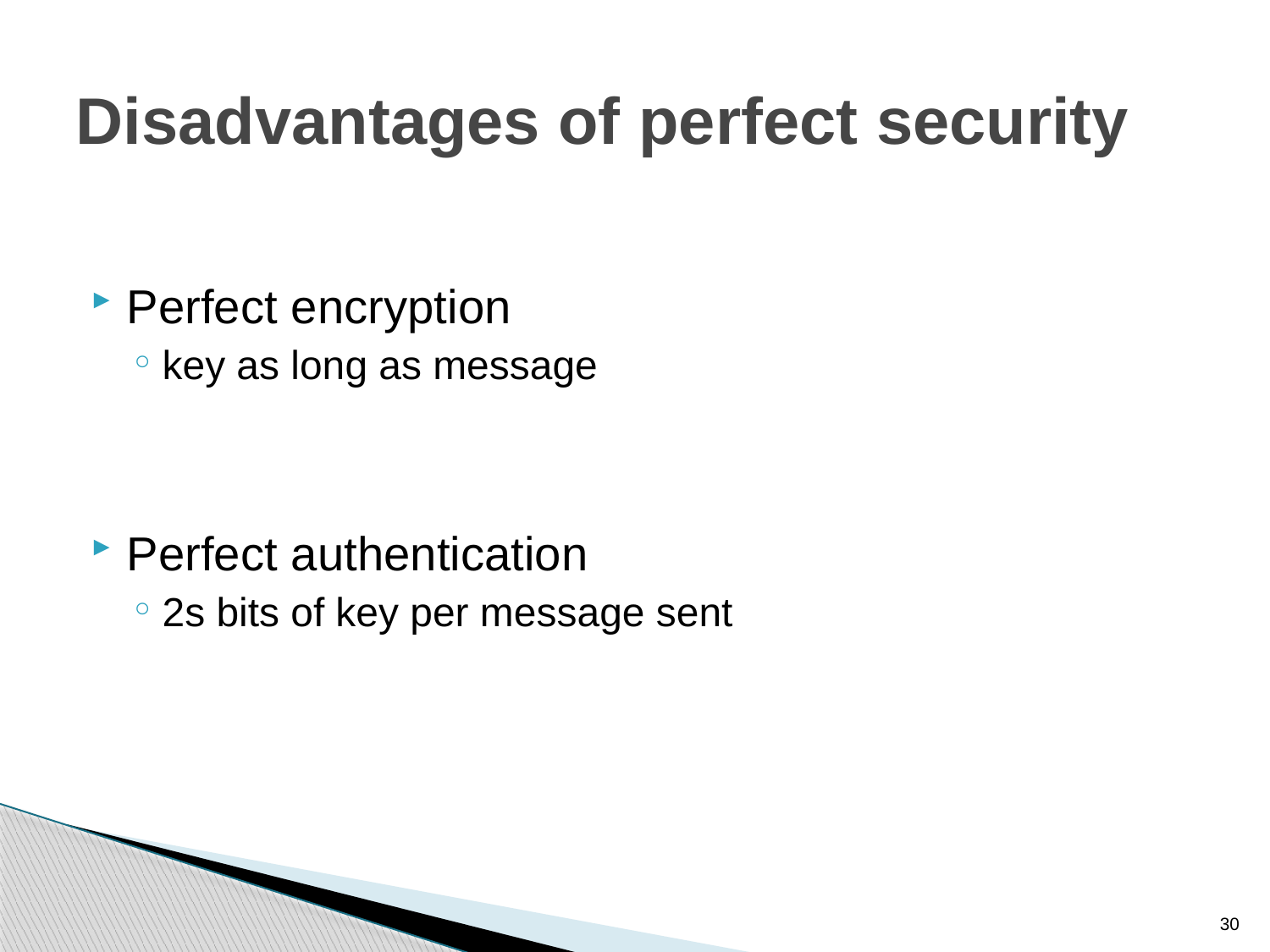

# Disadvantages of perfect security

Perfect encryption
key as long as message

Perfect authentication
2s bits of key per message sent
30